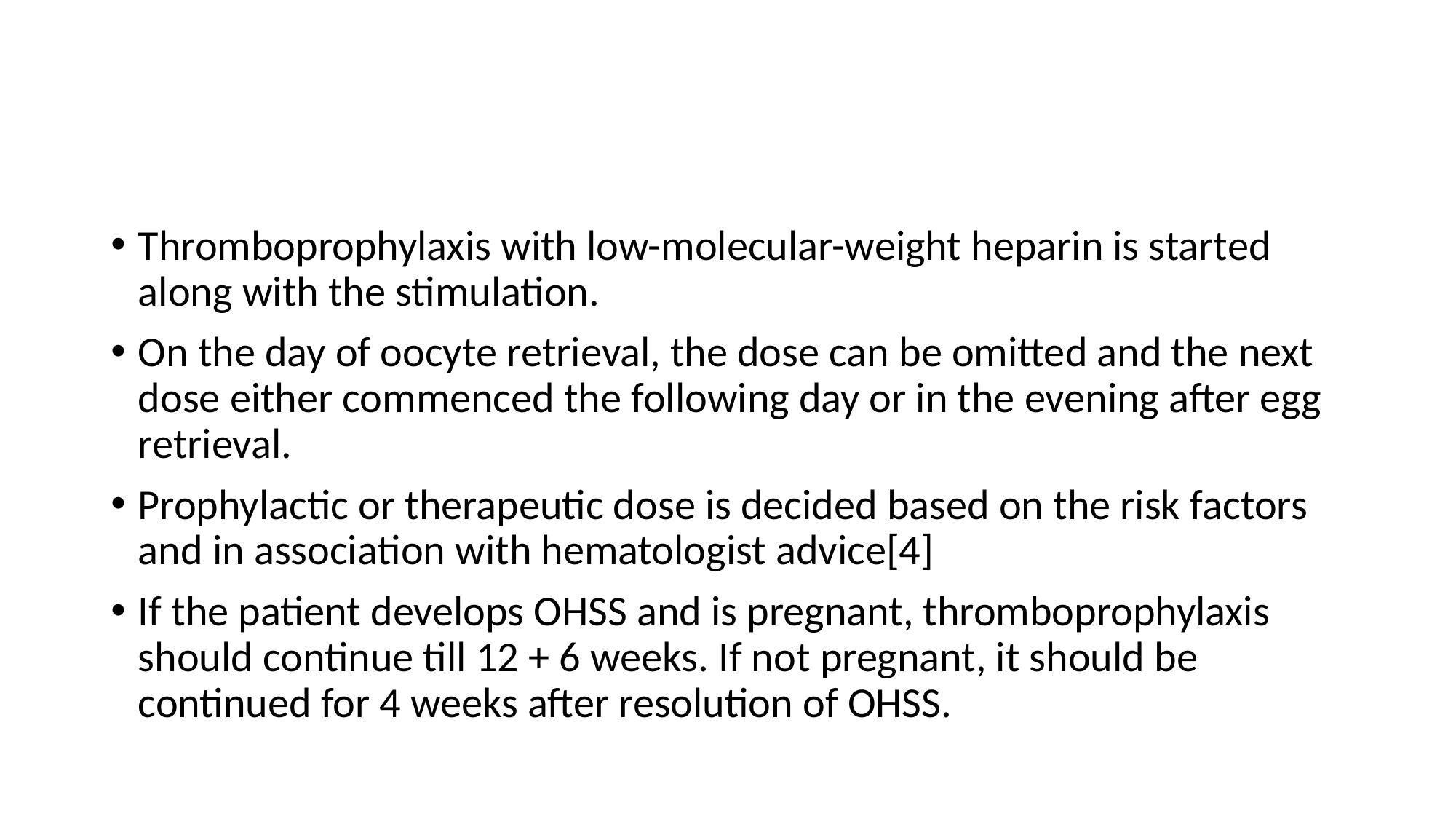

#
Thromboprophylaxis with low-molecular-weight heparin is started along with the stimulation.
On the day of oocyte retrieval, the dose can be omitted and the next dose either commenced the following day or in the evening after egg retrieval.
Prophylactic or therapeutic dose is decided based on the risk factors and in association with hematologist advice[4]
If the patient develops OHSS and is pregnant, thromboprophylaxis should continue till 12 + 6 weeks. If not pregnant, it should be continued for 4 weeks after resolution of OHSS.